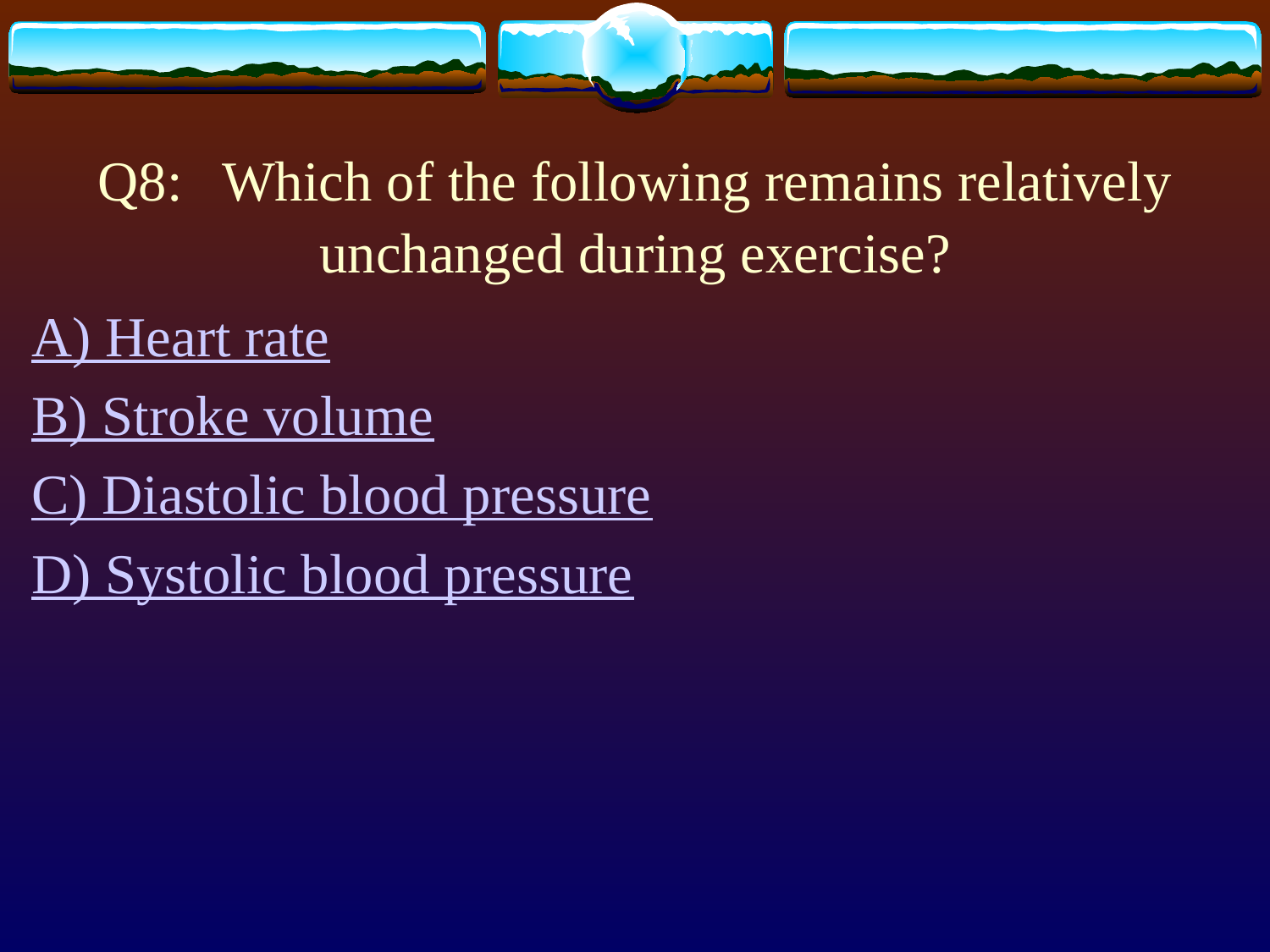

# Q8:  Which of the following remains relatively unchanged during exercise?
A) Heart rate
B) Stroke volume
C) Diastolic blood pressure
D) Systolic blood pressure